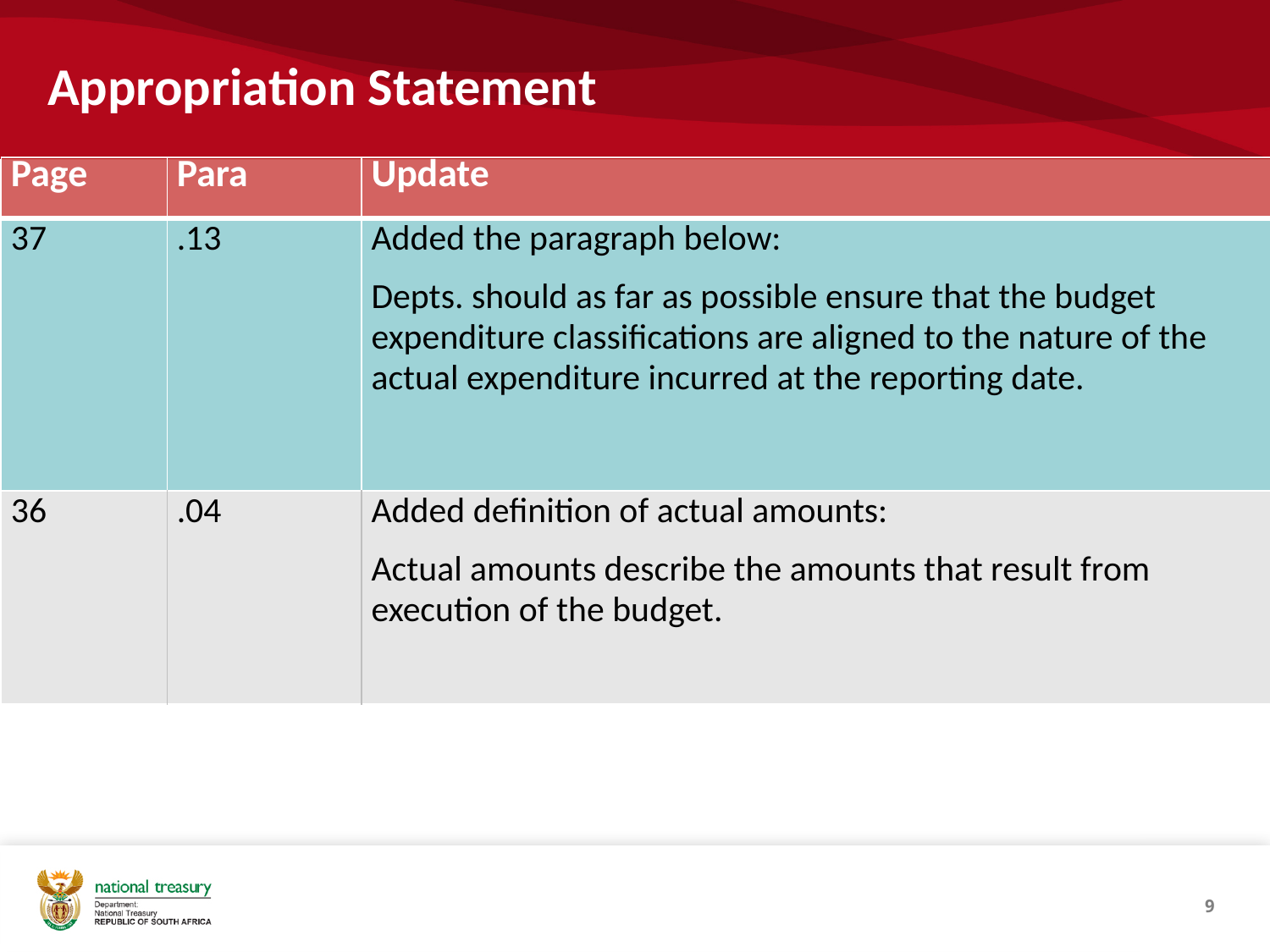

# Appropriation Statement

| Page | Para | Update |
| --- | --- | --- |
| 37 | .13 | Added the paragraph below: Depts. should as far as possible ensure that the budget expenditure classifications are aligned to the nature of the actual expenditure incurred at the reporting date. |
| 36 | .04 | Added definition of actual amounts: Actual amounts describe the amounts that result from execution of the budget. |
9